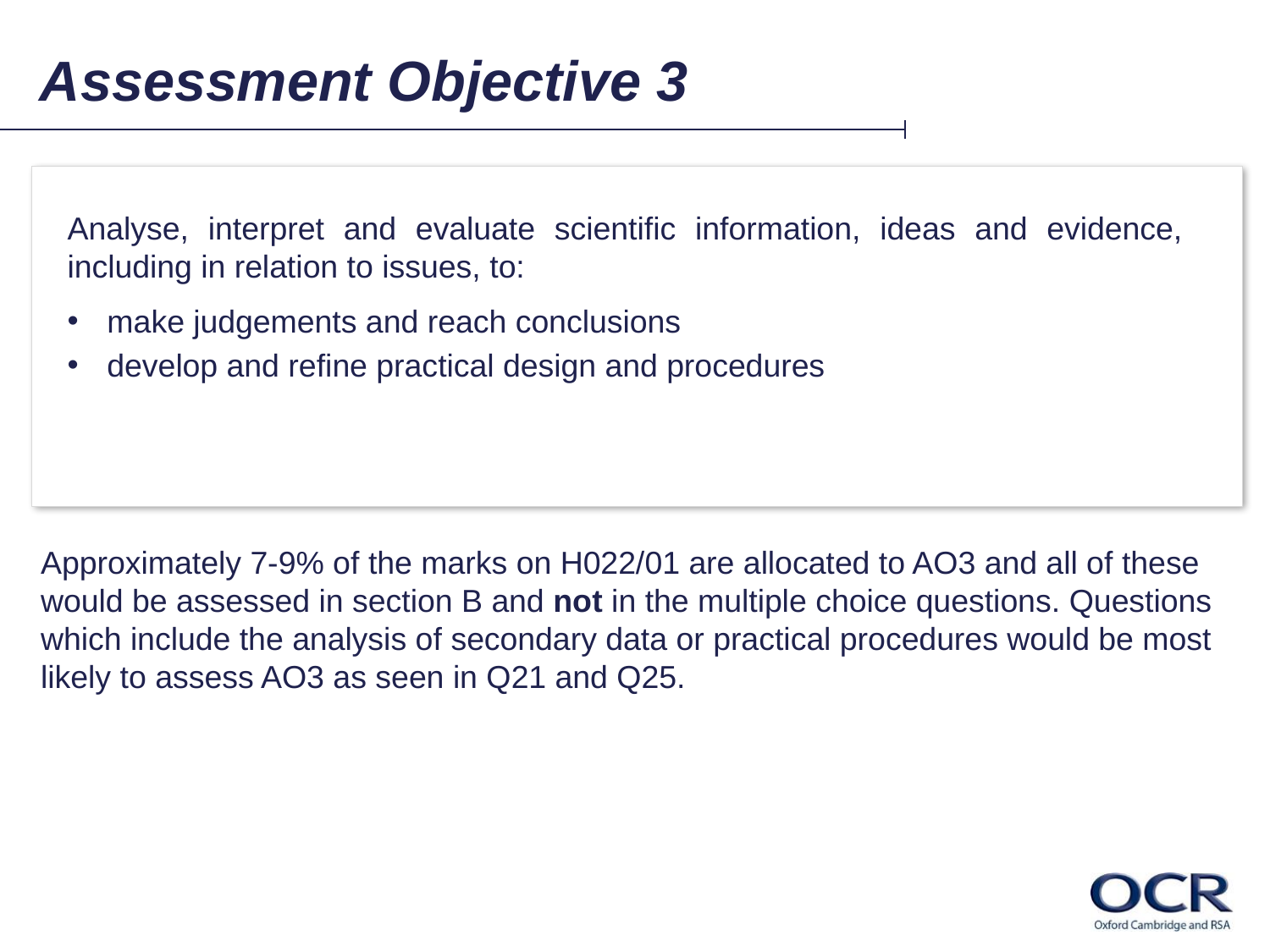

# Assessment Objective 3
Analyse, interpret and evaluate scientific information, ideas and evidence, including in relation to issues, to:
make judgements and reach conclusions
develop and refine practical design and procedures
Approximately 7-9% of the marks on H022/01 are allocated to AO3 and all of these would be assessed in section B and not in the multiple choice questions. Questions which include the analysis of secondary data or practical procedures would be most likely to assess AO3 as seen in Q21 and Q25.